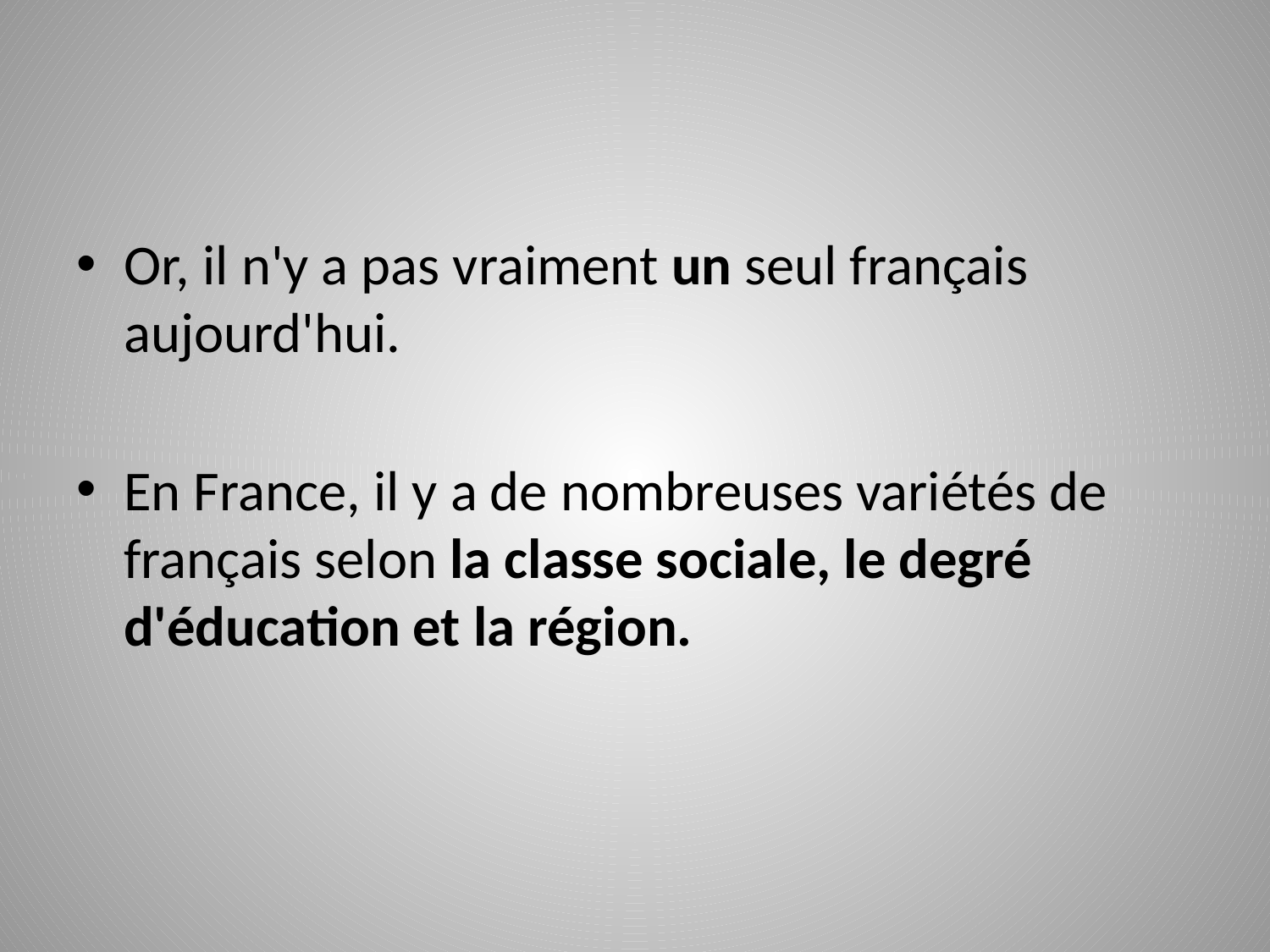

#
Or, il n'y a pas vraiment un seul français aujourd'hui.

En France, il y a de nombreuses variétés de français selon la classe sociale, le degré d'éducation et la région.